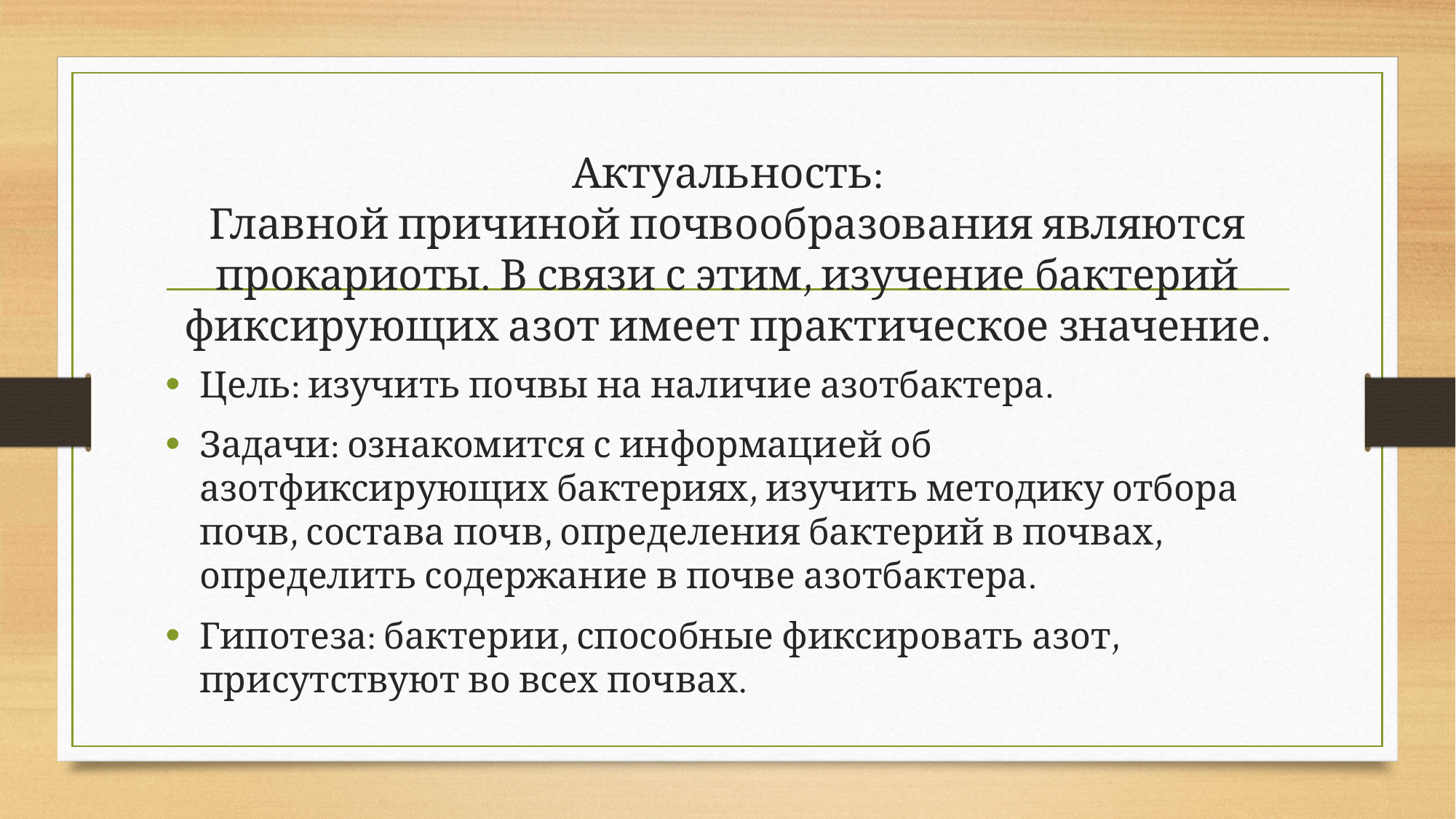

# Актуальность: Главной причиной почвообразования являются прокариоты. В связи с этим, изучение бактерий фиксирующих азот имеет практическое значение.
Цель: изучить почвы на наличие азотбактера.
Задачи: ознакомится с информацией об азотфиксирующих бактериях, изучить методику отбора почв, состава почв, определения бактерий в почвах, определить содержание в почве азотбактера.
Гипотеза: бактерии, способные фиксировать азот, присутствуют во всех почвах.